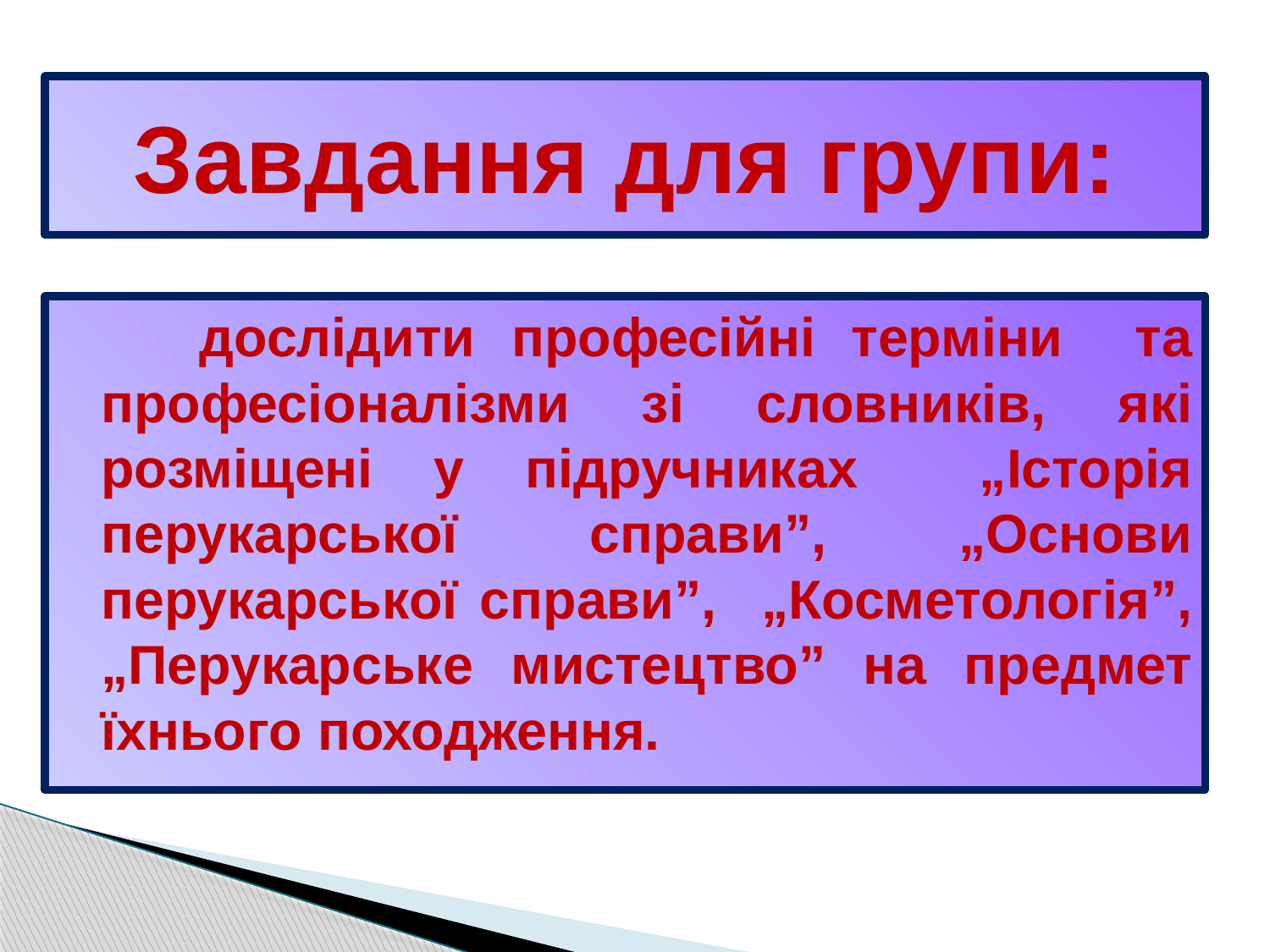

# Завдання для групи:
    дослідити професійні терміни  та професіоналізми зі словників, які розміщені у підручниках  „Історія перукарської справи”, „Основи перукарської справи”,  „Косметологія”, „Перукарське мистецтво” на предмет їхнього походження.